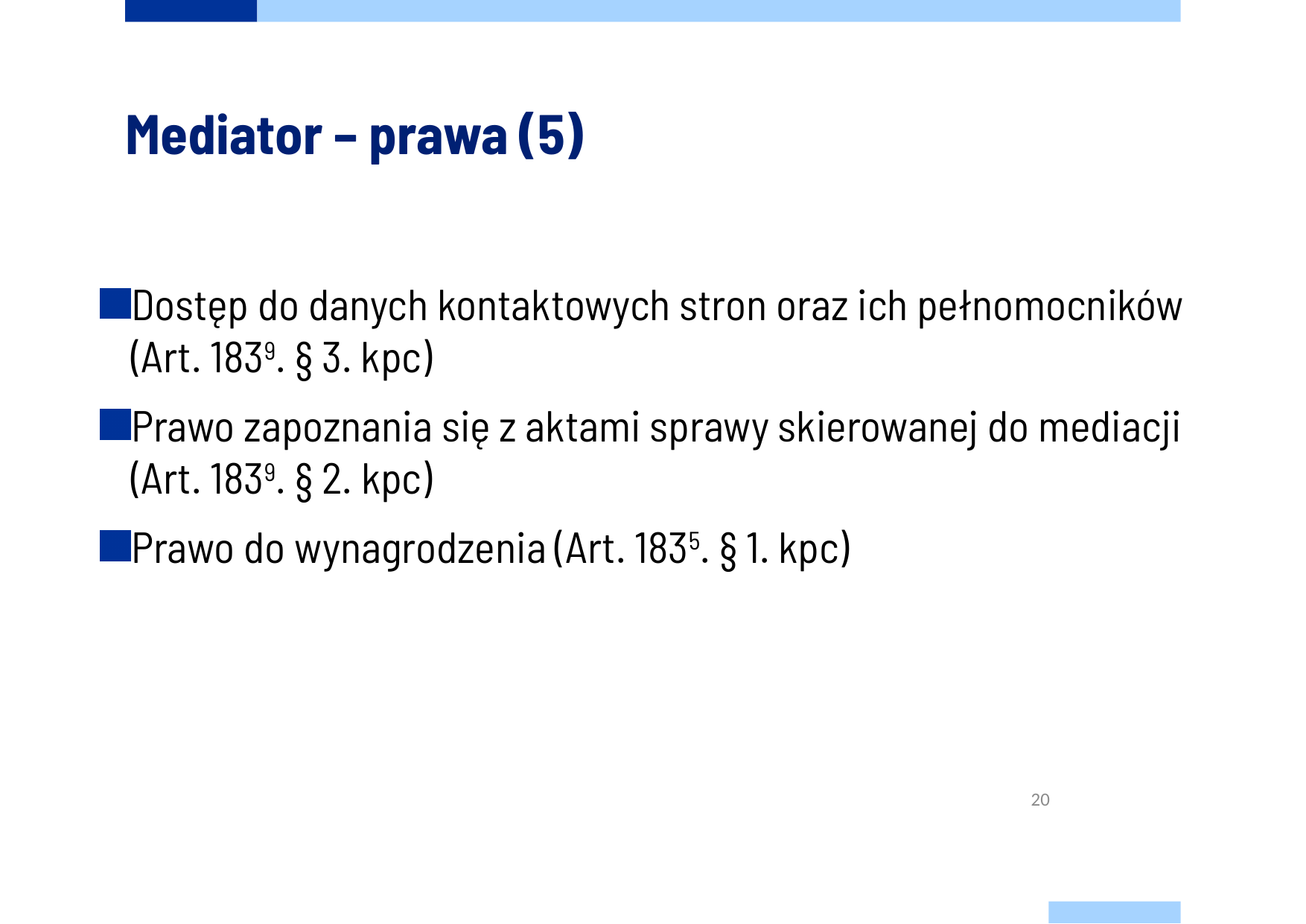

# Mediator – prawa (5)
Dostęp do danych kontaktowych stron oraz ich pełnomocników (Art. 1839. § 3. kpc)
Prawo zapoznania się z aktami sprawy skierowanej do mediacji (Art. 1839. § 2. kpc)
Prawo do wynagrodzenia (Art. 1835. § 1. kpc)

20